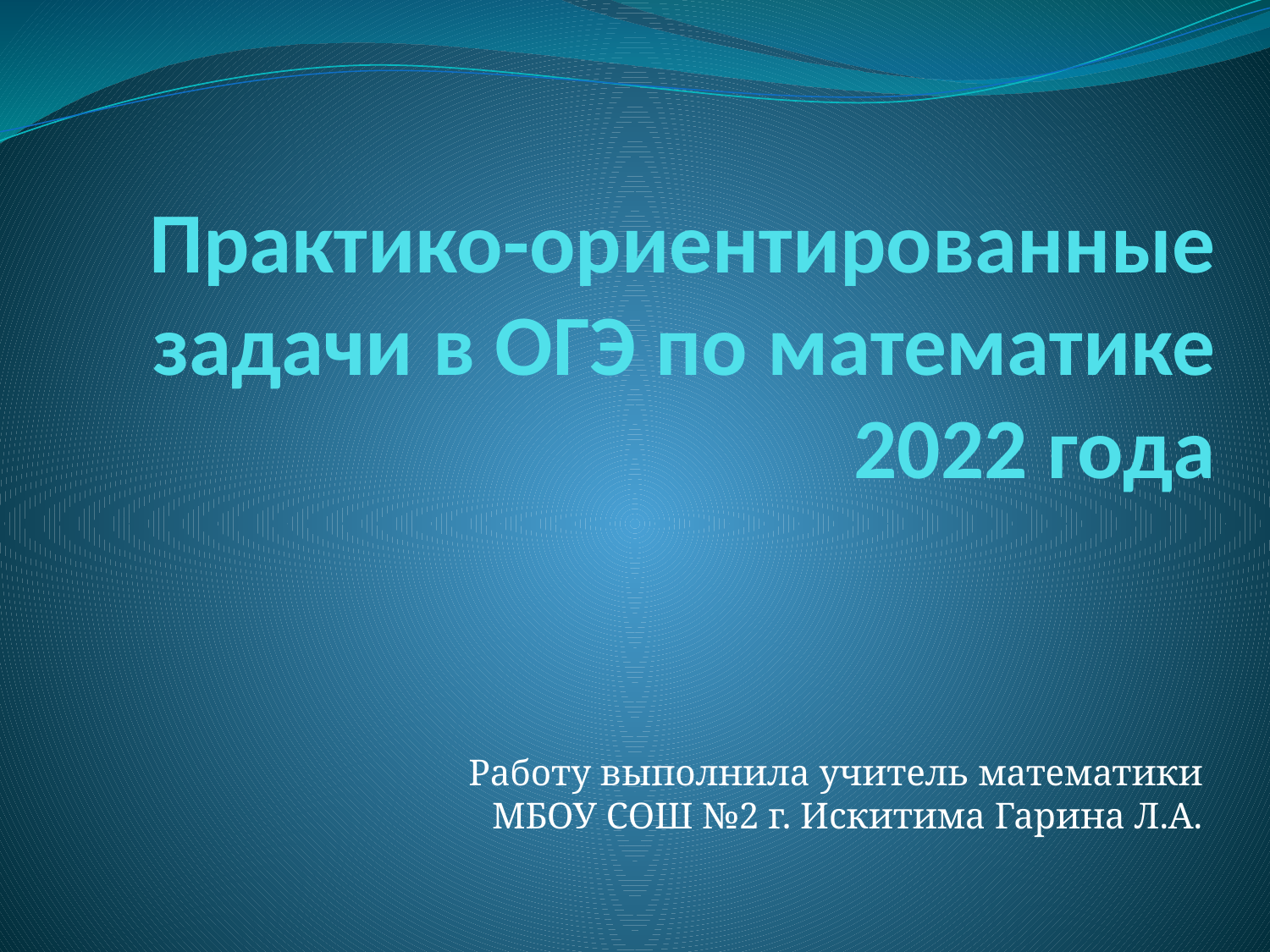

# Практико-ориентированные задачи в ОГЭ по математике 2022 года
Работу выполнила учитель математики МБОУ СОШ №2 г. Искитима Гарина Л.А.